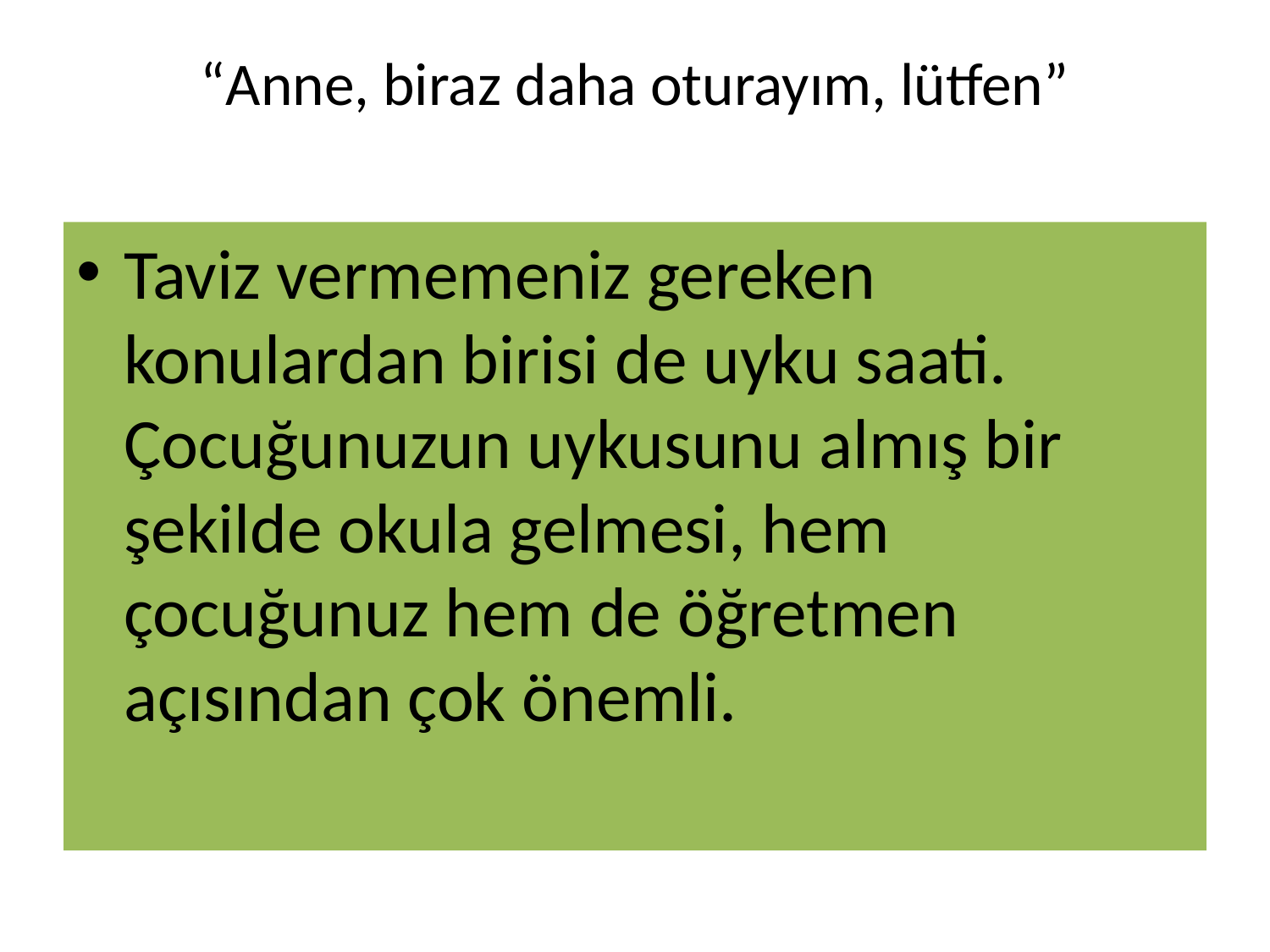

# “Anne, biraz daha oturayım, lütfen”
Taviz vermemeniz gereken konulardan birisi de uyku saati. Çocuğunuzun uykusunu almış bir şekilde okula gelmesi, hem çocuğunuz hem de öğretmen açısından çok önemli.